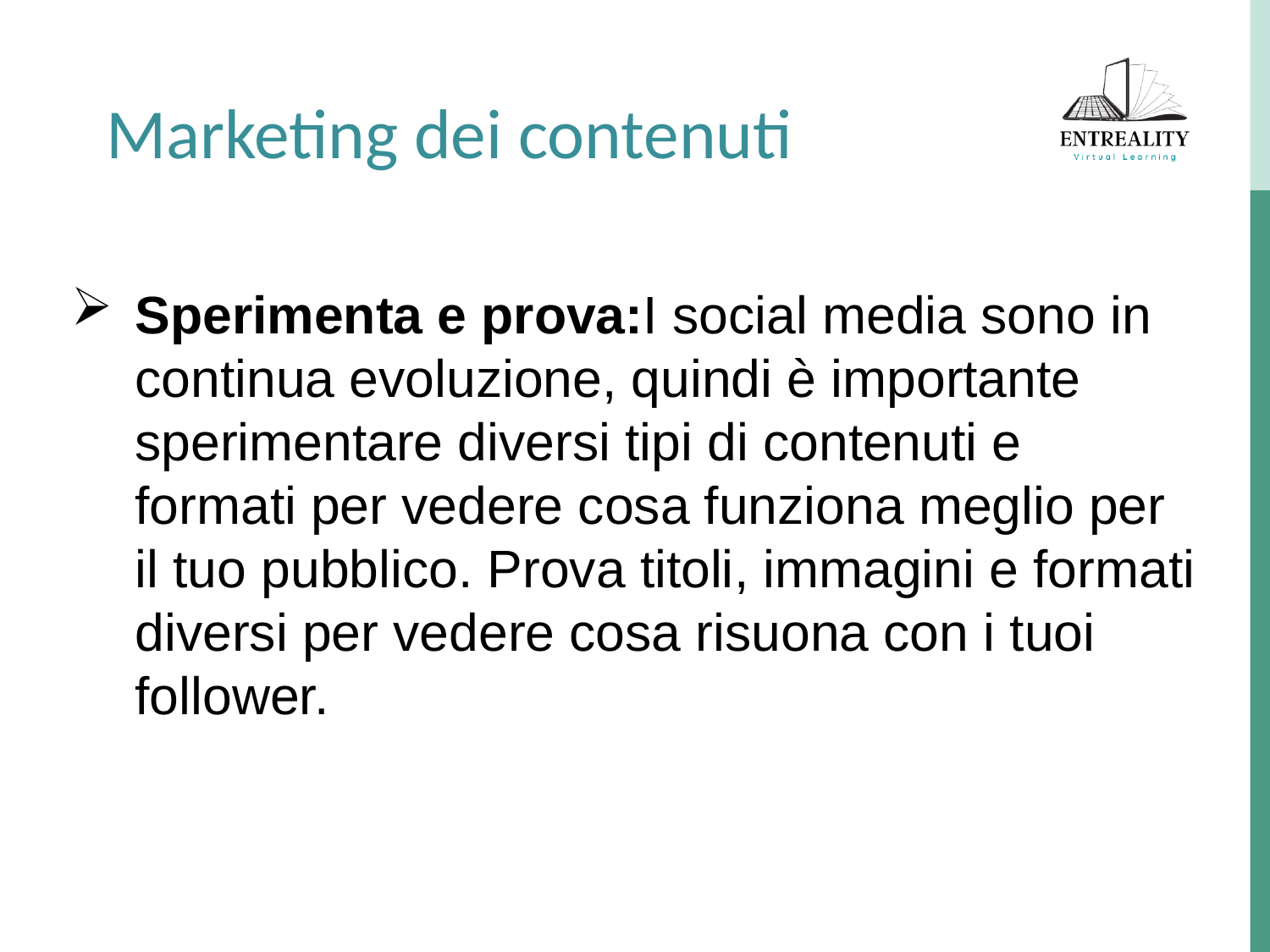

Marketing dei contenuti

Sperimenta e prova:I social media sono in continua evoluzione, quindi è importante sperimentare diversi tipi di contenuti e formati per vedere cosa funziona meglio per il tuo pubblico. Prova titoli, immagini e formati diversi per vedere cosa risuona con i tuoi follower.